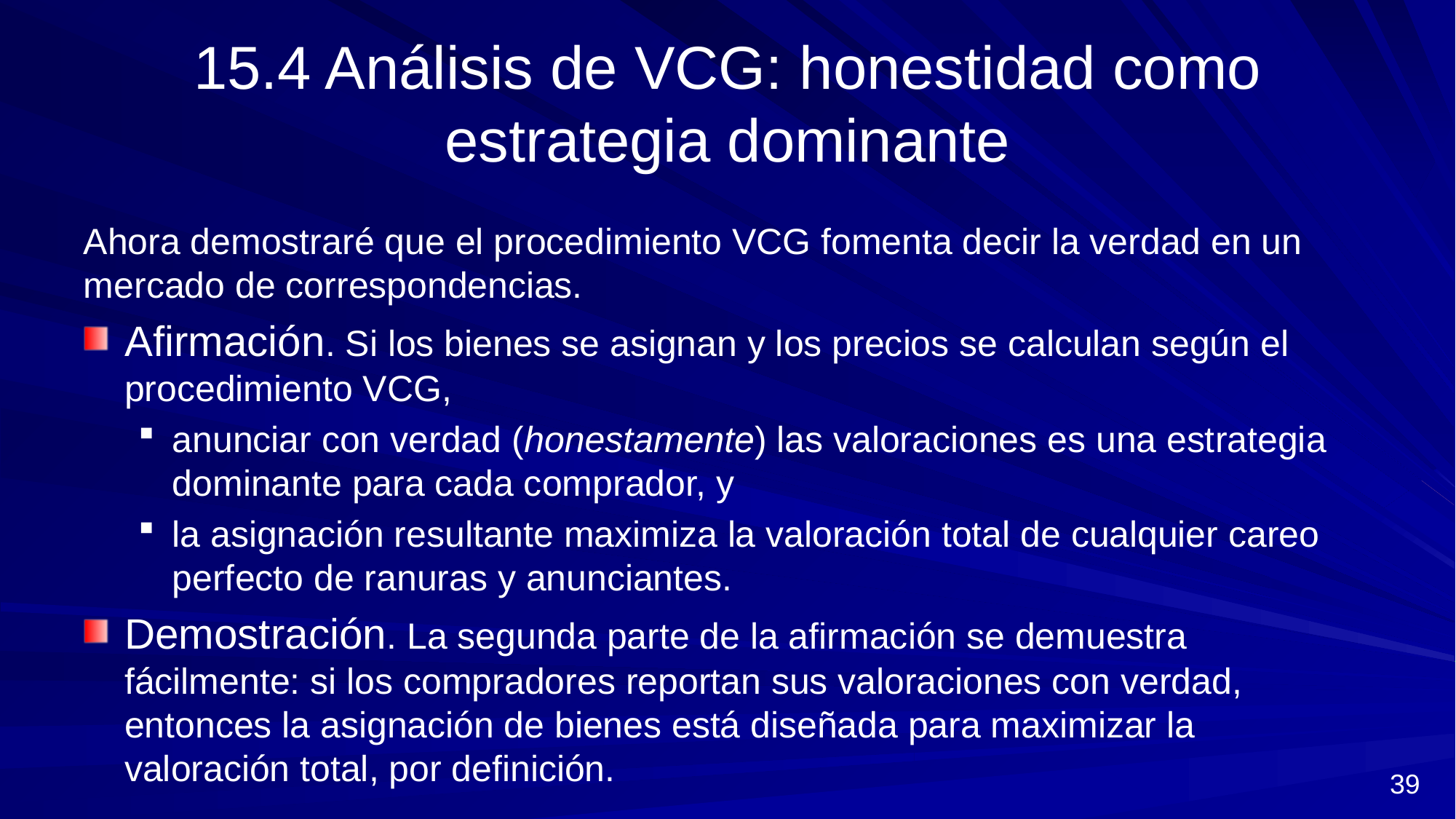

# 15.4 Análisis de VCG: honestidad como estrategia dominante
Ahora demostraré que el procedimiento VCG fomenta decir la verdad en un mercado de correspondencias.
Afirmación. Si los bienes se asignan y los precios se calculan según el procedimiento VCG,
anunciar con verdad (honestamente) las valoraciones es una estrategia dominante para cada comprador, y
la asignación resultante maximiza la valoración total de cualquier careo perfecto de ranuras y anunciantes.
Demostración. La segunda parte de la afirmación se demuestra fácilmente: si los compradores reportan sus valoraciones con verdad, entonces la asignación de bienes está diseñada para maximizar la valoración total, por definición.
39